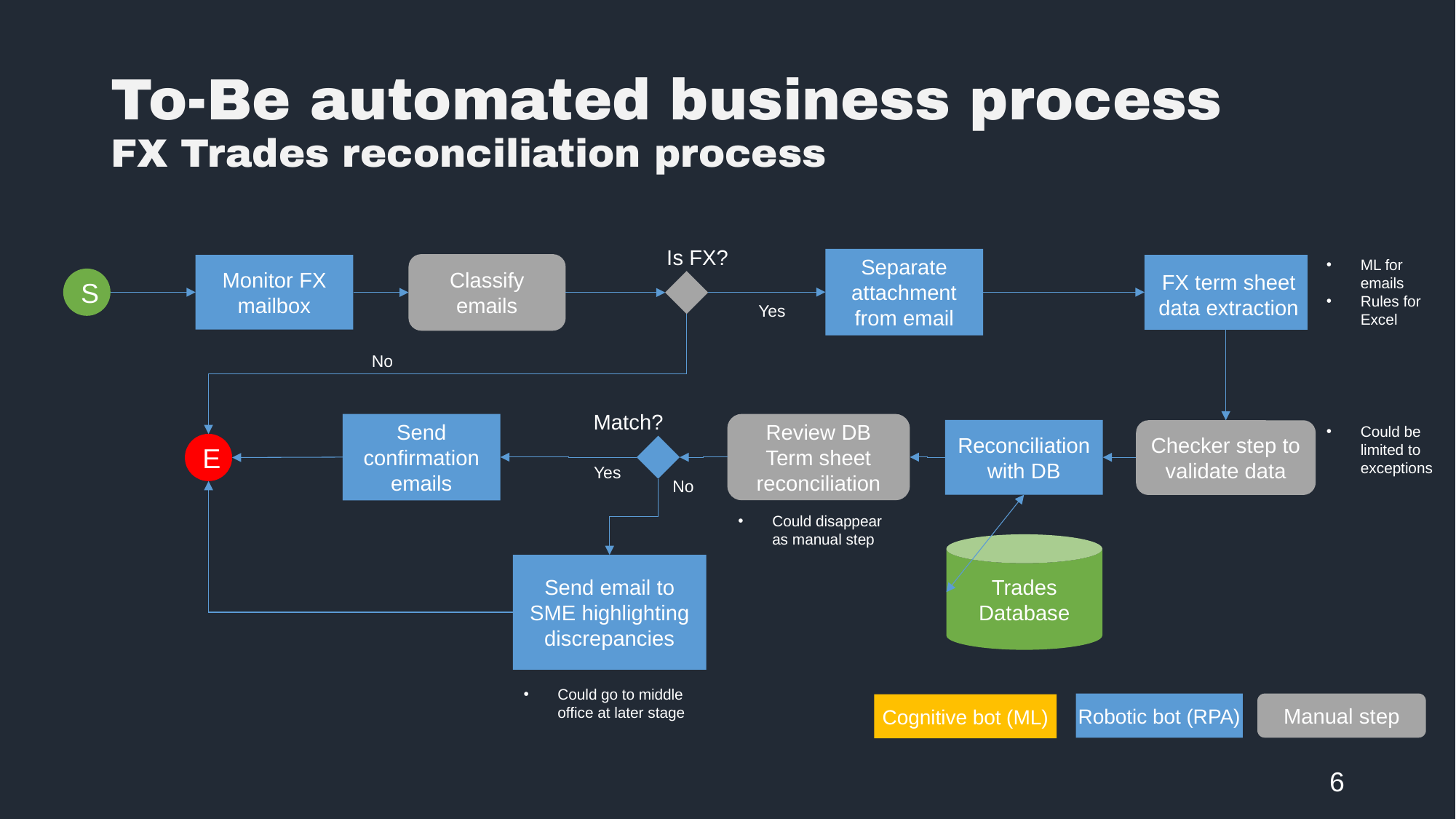

# To-Be automated business process FX Trades reconciliation process
Is FX?
Separate attachment from email
ML for emails
Rules for Excel
Classify emails
Monitor FX mailbox

FX term sheet data extraction
S

Yes
No
Match?
Send confirmation emails
Review DB Term sheet reconciliation
Could be limited to exceptions
Reconciliation with DB
Checker step to validate data
E

Yes
No
Could disappear
as manual step
Trades Database
Send email to SME highlighting discrepancies
Could go to middle office at later stage
Manual step
Robotic bot (RPA)
Cognitive bot (ML)
6